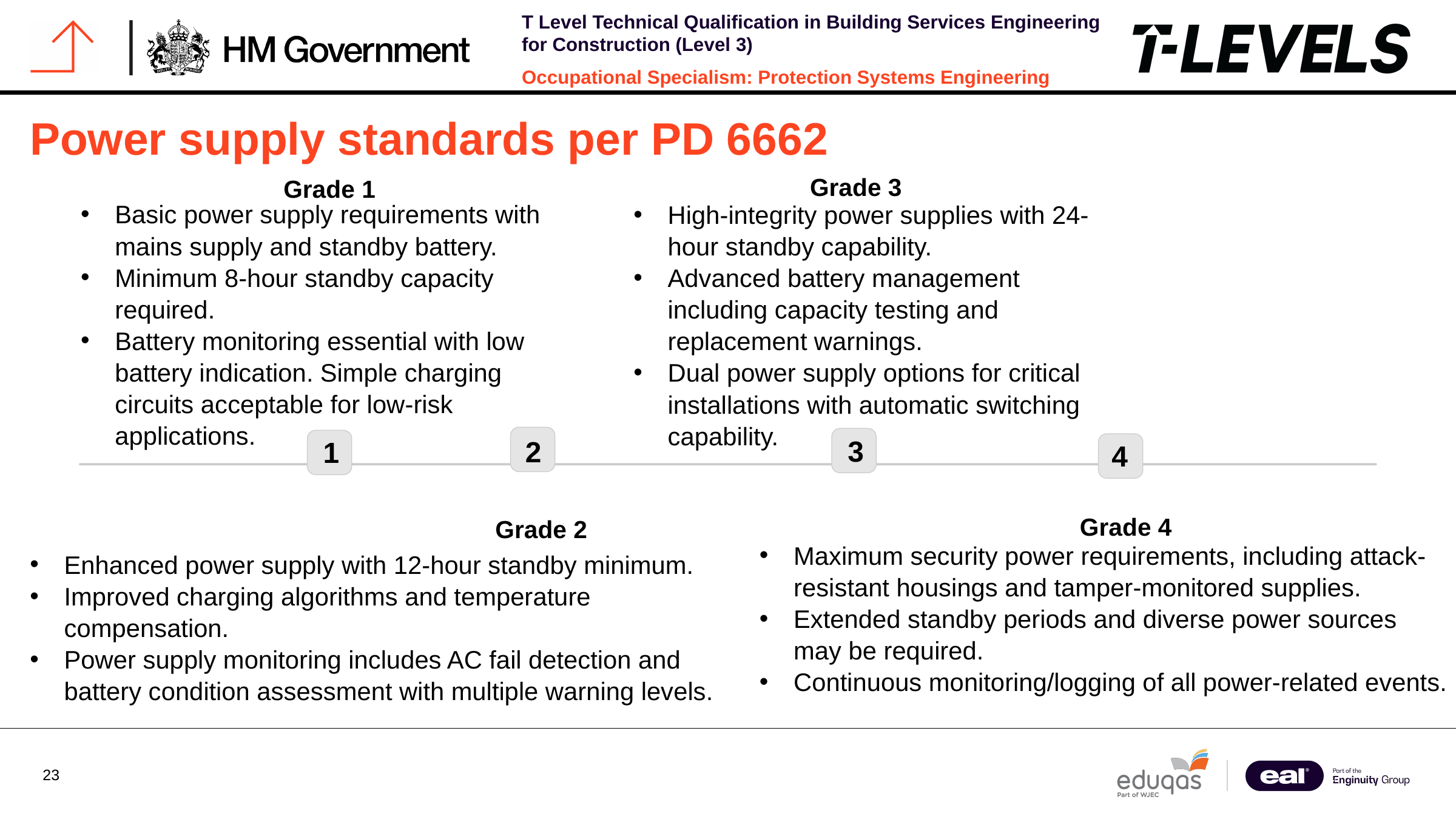

Power supply standards per PD 6662
Grade 3
Grade 1
Basic power supply requirements with mains supply and standby battery.
Minimum 8-hour standby capacity required.
Battery monitoring essential with low battery indication. Simple charging circuits acceptable for low-risk applications.
High-integrity power supplies with 24-hour standby capability.
Advanced battery management including capacity testing and replacement warnings.
Dual power supply options for critical installations with automatic switching capability.

3
2
1
4

Grade 4
Grade 2
Maximum security power requirements, including attack-resistant housings and tamper-monitored supplies.
Extended standby periods and diverse power sources
may be required.
Continuous monitoring/logging of all power-related events.
Enhanced power supply with 12-hour standby minimum.
Improved charging algorithms and temperature compensation.
Power supply monitoring includes AC fail detection and battery condition assessment with multiple warning levels.